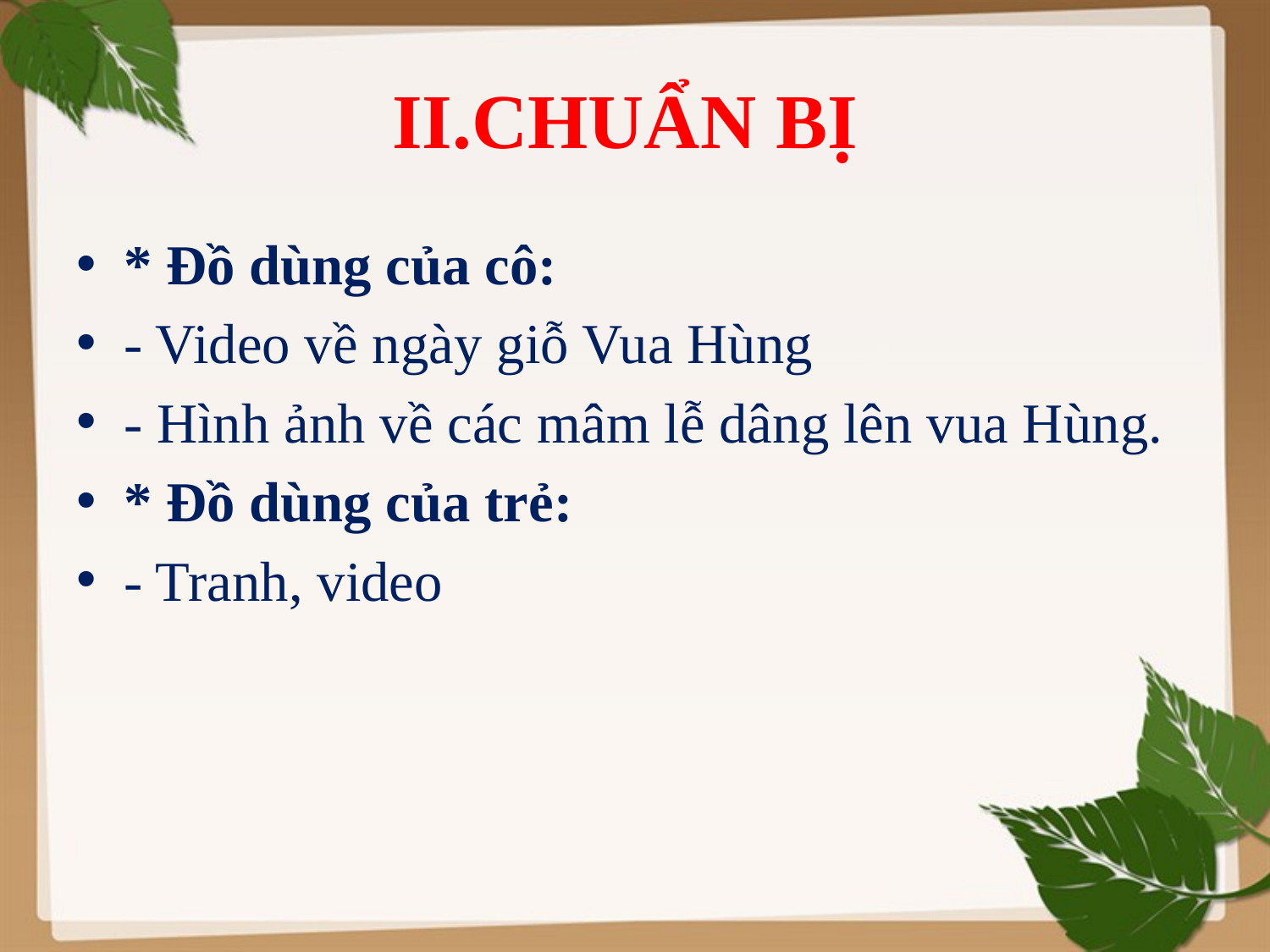

# II.CHUẨN BỊ
* Đồ dùng của cô:
- Video về ngày giỗ Vua Hùng
- Hình ảnh về các mâm lễ dâng lên vua Hùng.
* Đồ dùng của trẻ:
- Tranh, video